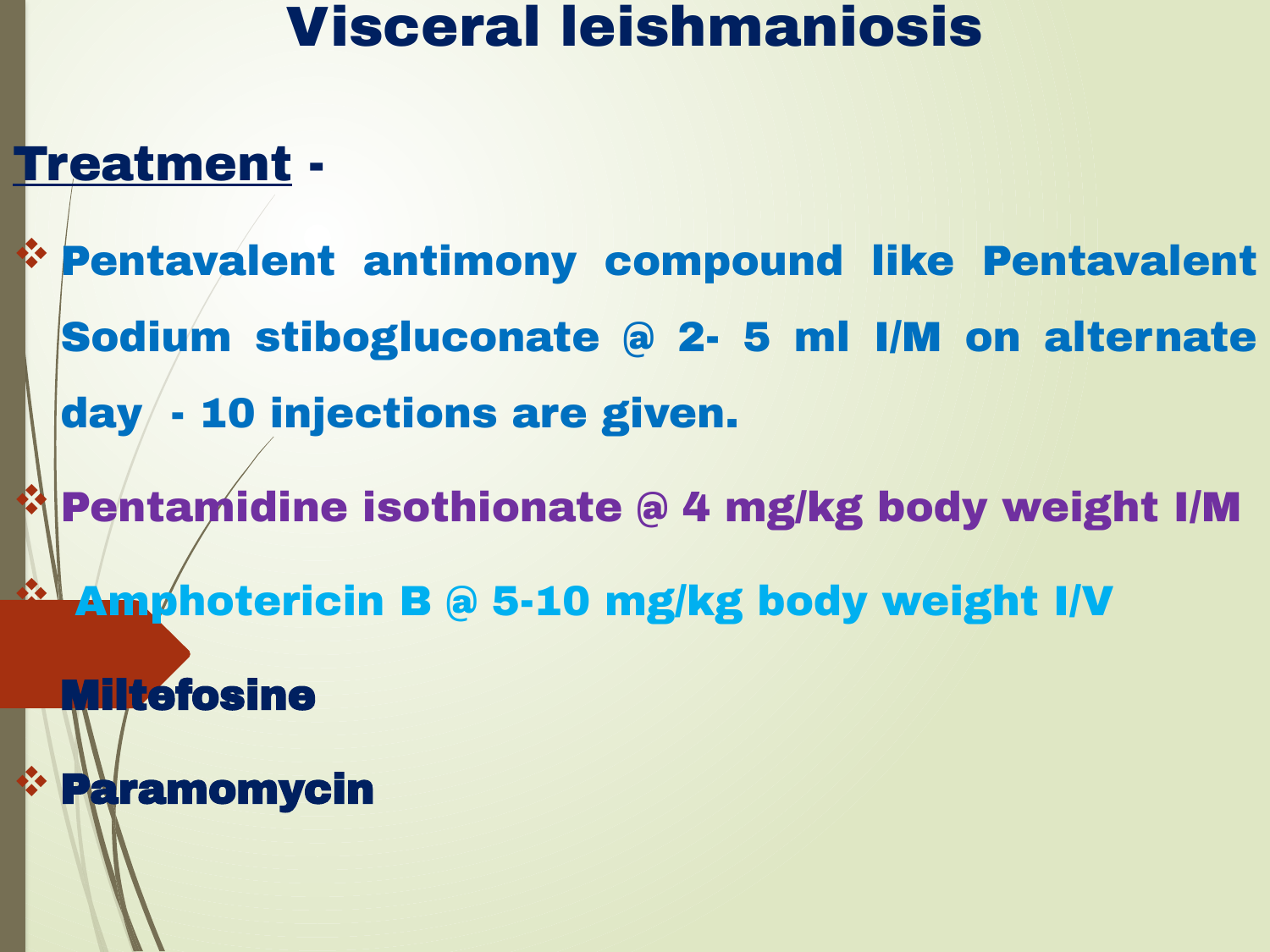

# Visceral leishmaniosis
Treatment -
Pentavalent antimony compound like Pentavalent Sodium stibogluconate @ 2- 5 ml I/M on alternate day  - 10 injections are given.
Pentamidine isothionate @ 4 mg/kg body weight I/M
 Amphotericin B @ 5-10 mg/kg body weight I/V
Miltefosine
Paramomycin